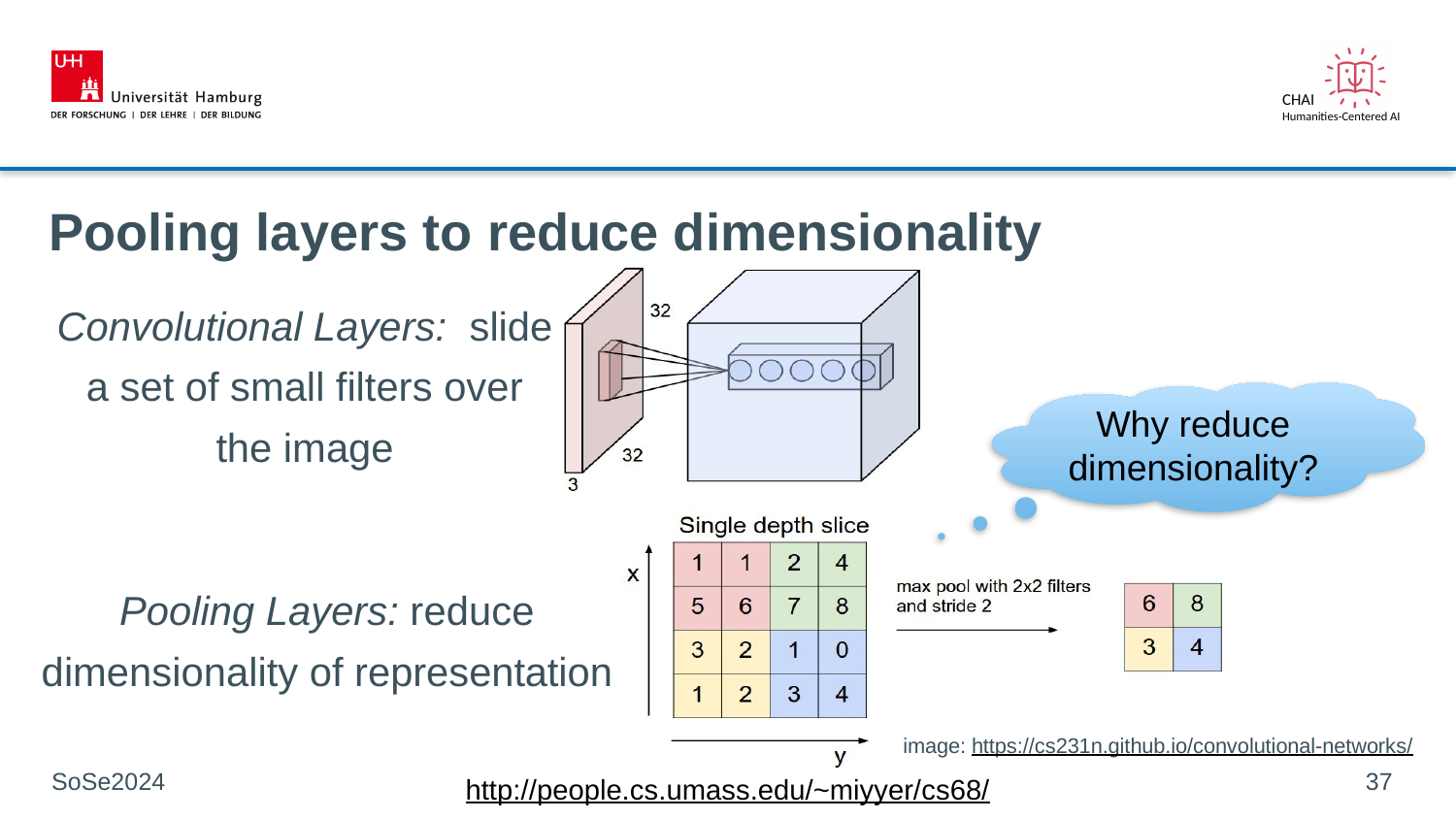

# Pooling layers to reduce dimensionality

Convolutional Layers:  slide a set of small filters over the image
Why reduce dimensionality?

Pooling Layers: reduce dimensionality of representation
image: https://cs231n.github.io/convolutional-networks/
SoSe2024
37
http://people.cs.umass.edu/~miyyer/cs68/
12